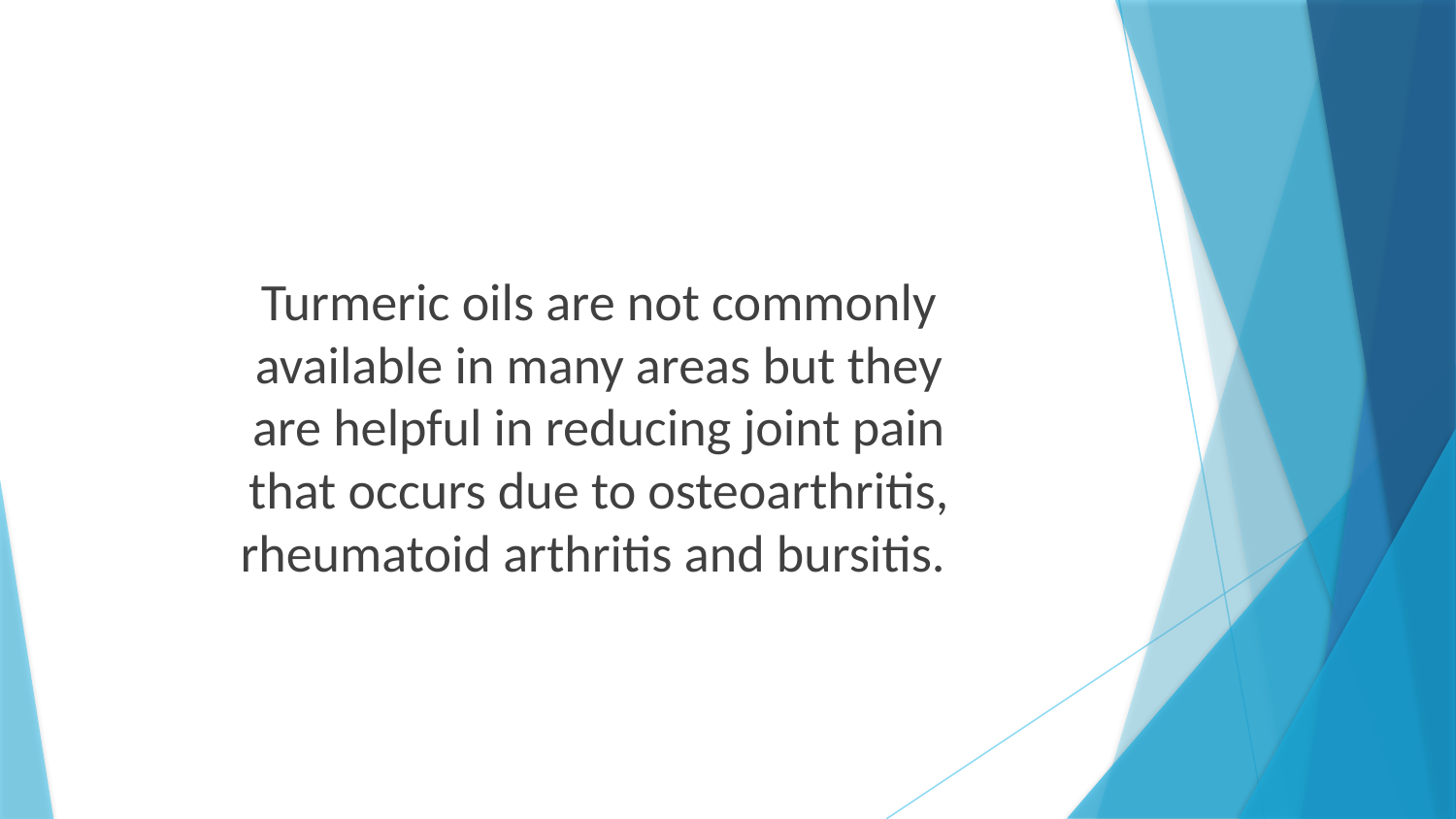

Turmeric oils are not commonly
available in many areas but they
are helpful in reducing joint pain
that occurs due to osteoarthritis,
rheumatoid arthritis and bursitis.